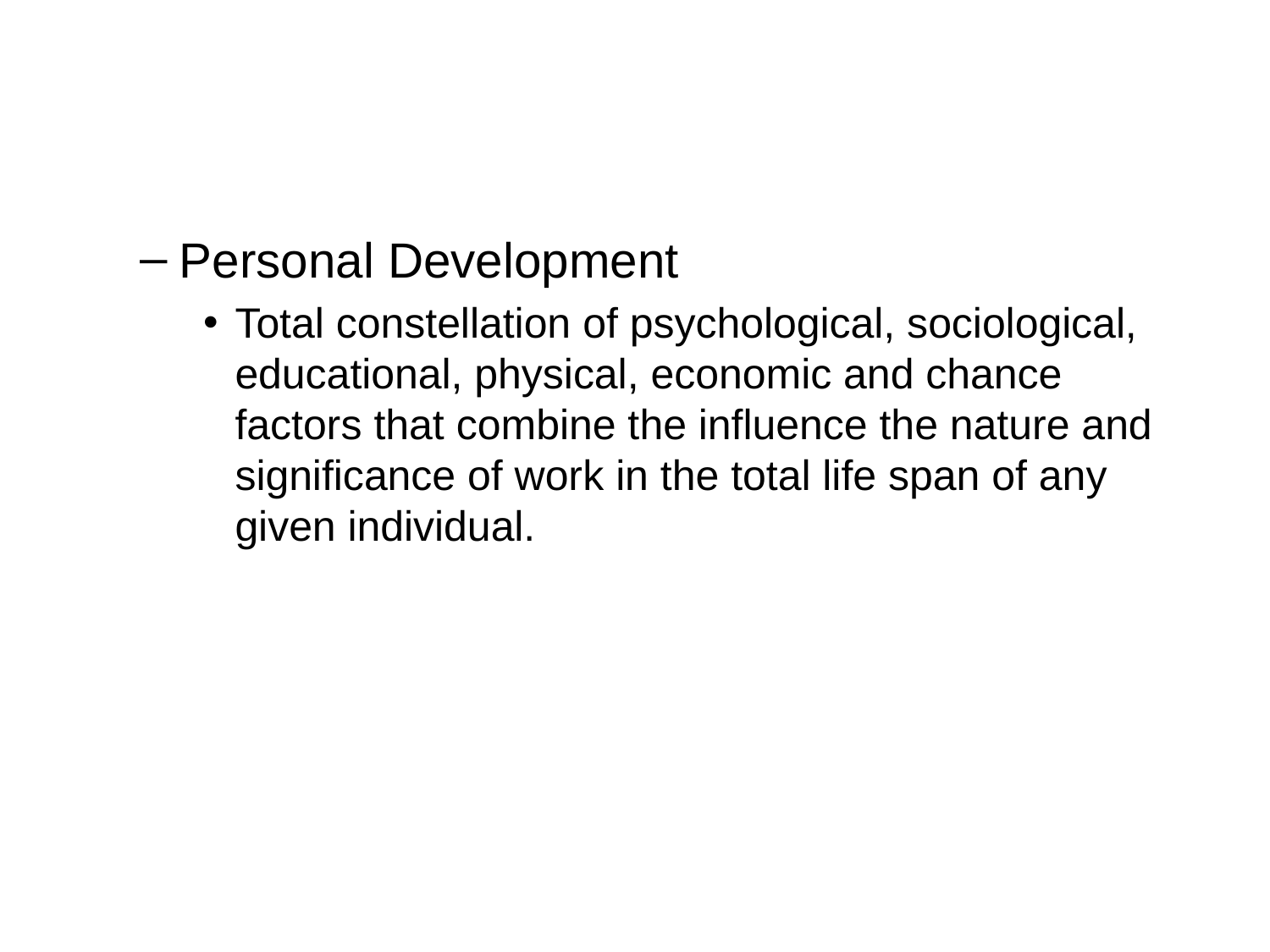

#
Personal Development
Total constellation of psychological, sociological, educational, physical, economic and chance factors that combine the influence the nature and significance of work in the total life span of any given individual.